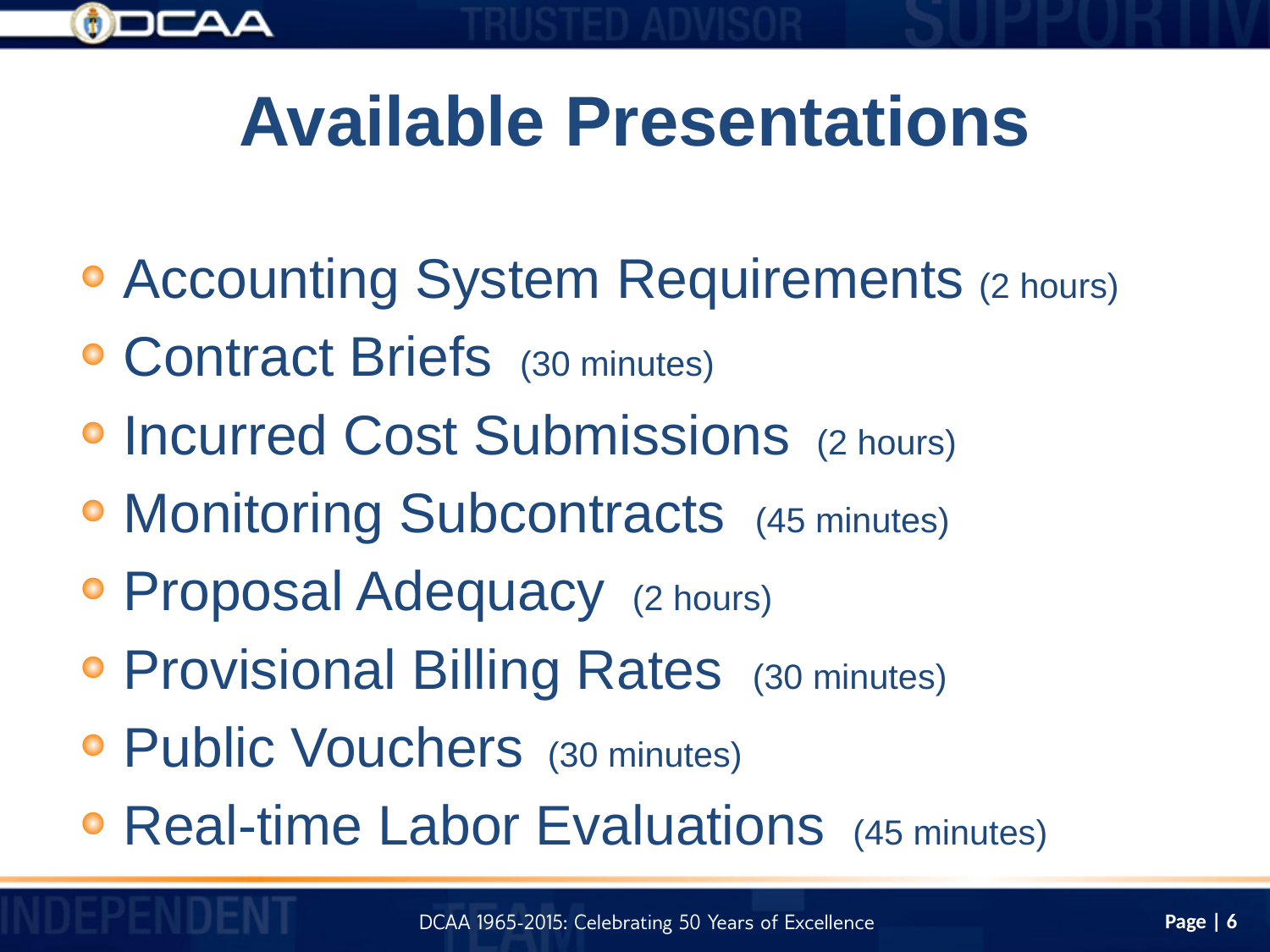

# Available Presentations
Accounting System Requirements (2 hours)
Contract Briefs  (30 minutes)
Incurred Cost Submissions  (2 hours)
Monitoring Subcontracts  (45 minutes)
Proposal Adequacy  (2 hours)
Provisional Billing Rates  (30 minutes)
Public Vouchers  (30 minutes)
Real-time Labor Evaluations  (45 minutes)
Page | 6
DCAA 1965-2015: Celebrating 50 Years of Excellence